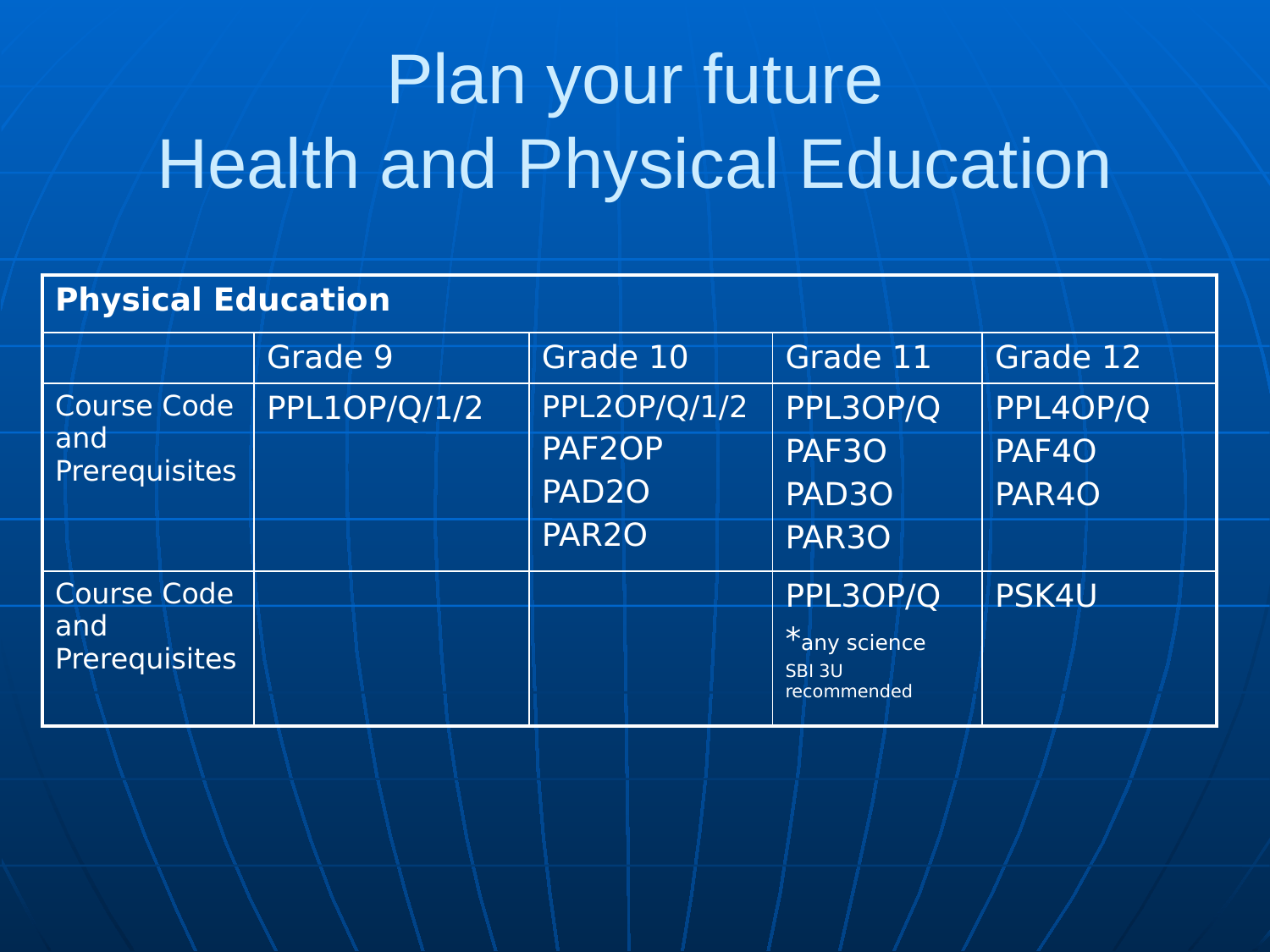

Plan your future
Health and Physical Education
| Physical Education |  |  |  |  |
| --- | --- | --- | --- | --- |
|  | Grade 9 | Grade 10 | Grade 11 | Grade 12 |
| Course Code and Prerequisites | PPL1OP/Q/1/2 | PPL2OP/Q/1/2 PAF2OP PAD2O PAR2O | PPL3OP/Q PAF3O PAD3O PAR3O | PPL4OP/Q PAF4O PAR4O |
| Course Code and Prerequisites |  |  | PPL3OP/Q \*any science SBI 3U recommended | PSK4U |